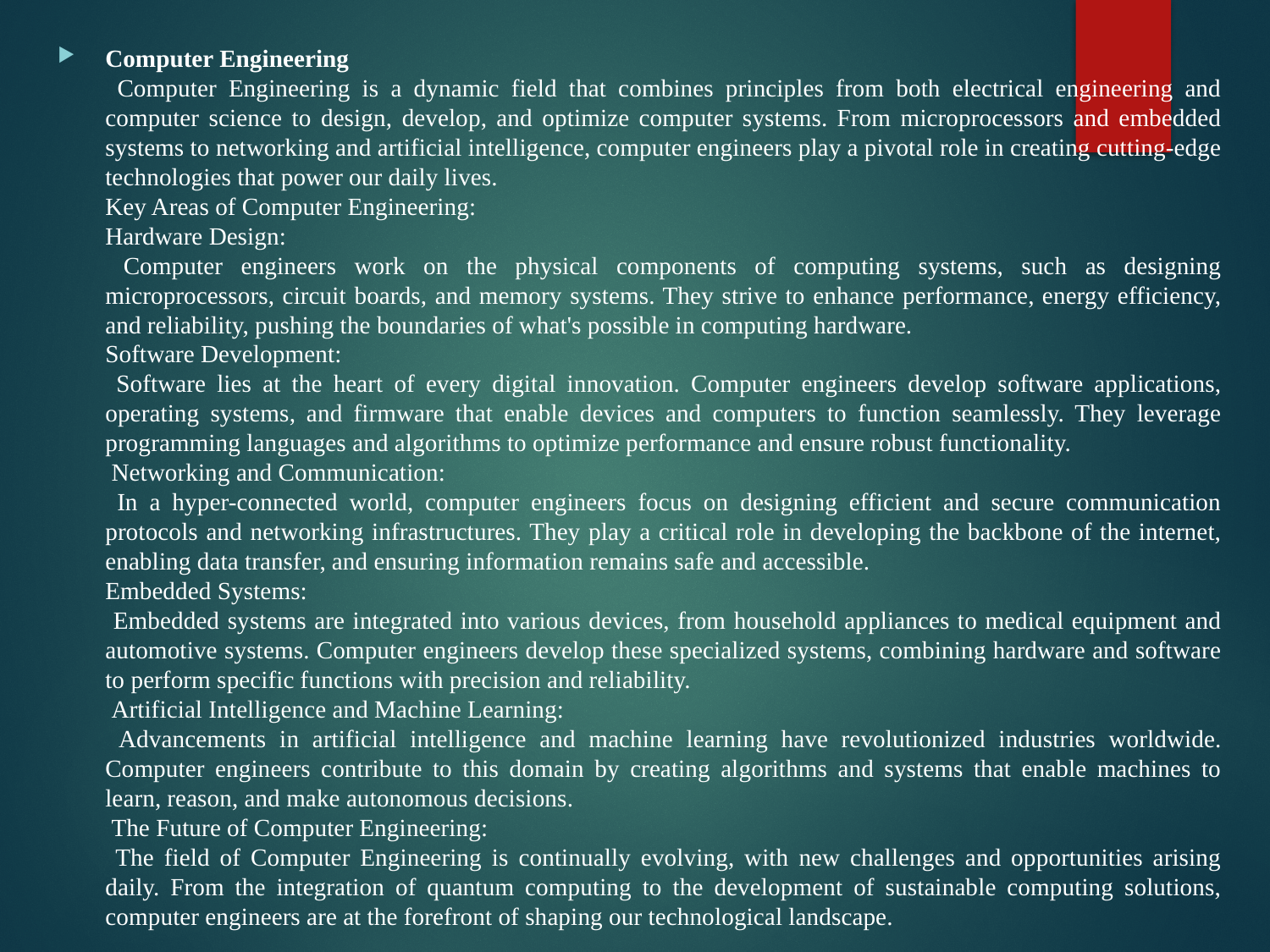

Computer Engineering
 Computer Engineering is a dynamic field that combines principles from both electrical engineering and computer science to design, develop, and optimize computer systems. From microprocessors and embedded systems to networking and artificial intelligence, computer engineers play a pivotal role in creating cutting-edge technologies that power our daily lives.
Key Areas of Computer Engineering:
Hardware Design:
 Computer engineers work on the physical components of computing systems, such as designing microprocessors, circuit boards, and memory systems. They strive to enhance performance, energy efficiency, and reliability, pushing the boundaries of what's possible in computing hardware.
Software Development:
 Software lies at the heart of every digital innovation. Computer engineers develop software applications, operating systems, and firmware that enable devices and computers to function seamlessly. They leverage programming languages and algorithms to optimize performance and ensure robust functionality.
 Networking and Communication:
 In a hyper-connected world, computer engineers focus on designing efficient and secure communication protocols and networking infrastructures. They play a critical role in developing the backbone of the internet, enabling data transfer, and ensuring information remains safe and accessible.
Embedded Systems:
 Embedded systems are integrated into various devices, from household appliances to medical equipment and automotive systems. Computer engineers develop these specialized systems, combining hardware and software to perform specific functions with precision and reliability.
 Artificial Intelligence and Machine Learning:
 Advancements in artificial intelligence and machine learning have revolutionized industries worldwide. Computer engineers contribute to this domain by creating algorithms and systems that enable machines to learn, reason, and make autonomous decisions.
 The Future of Computer Engineering:
 The field of Computer Engineering is continually evolving, with new challenges and opportunities arising daily. From the integration of quantum computing to the development of sustainable computing solutions, computer engineers are at the forefront of shaping our technological landscape.